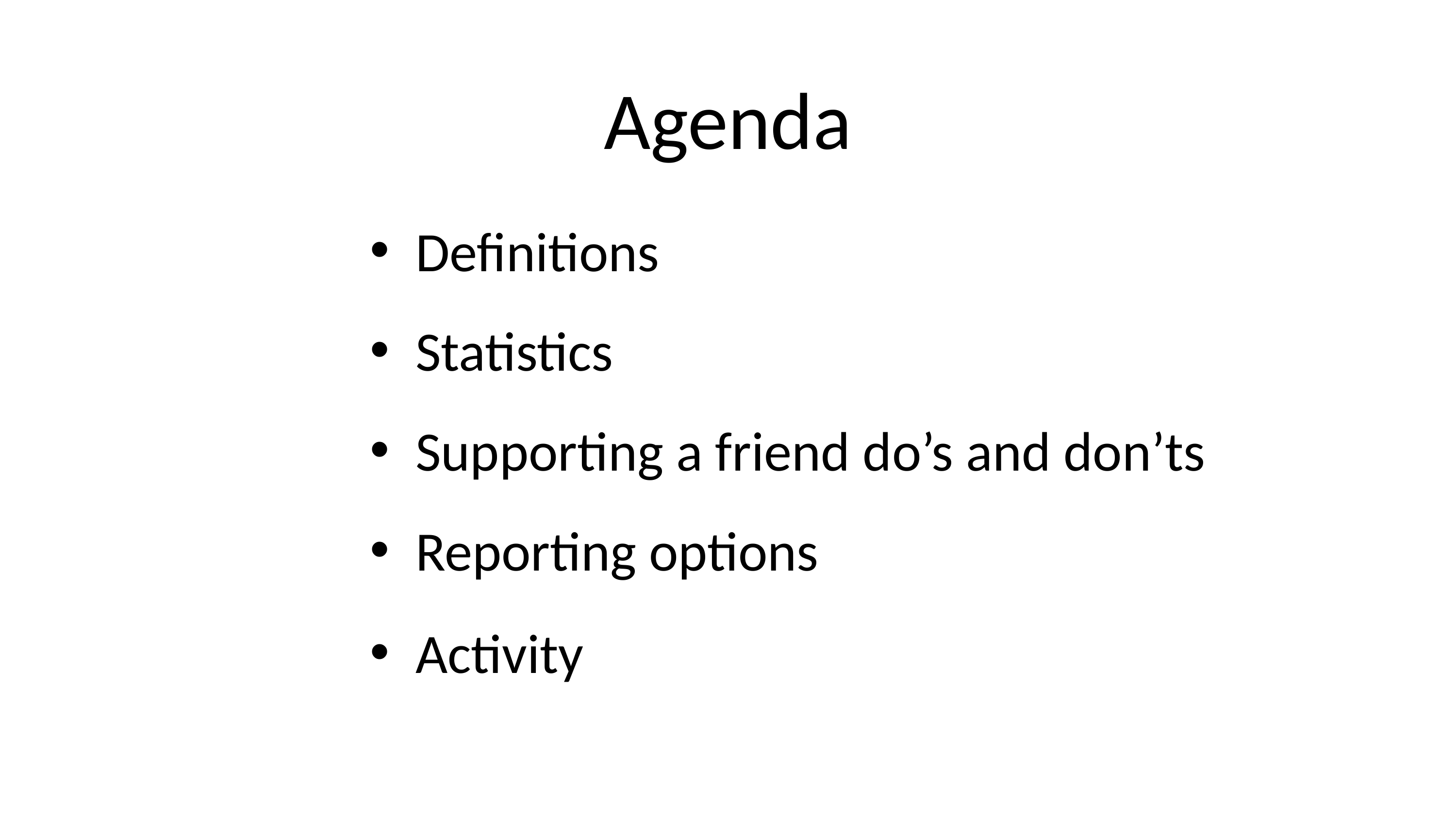

Agenda
Definitions
Statistics
Supporting a friend do’s and don’ts
Reporting options
Activity